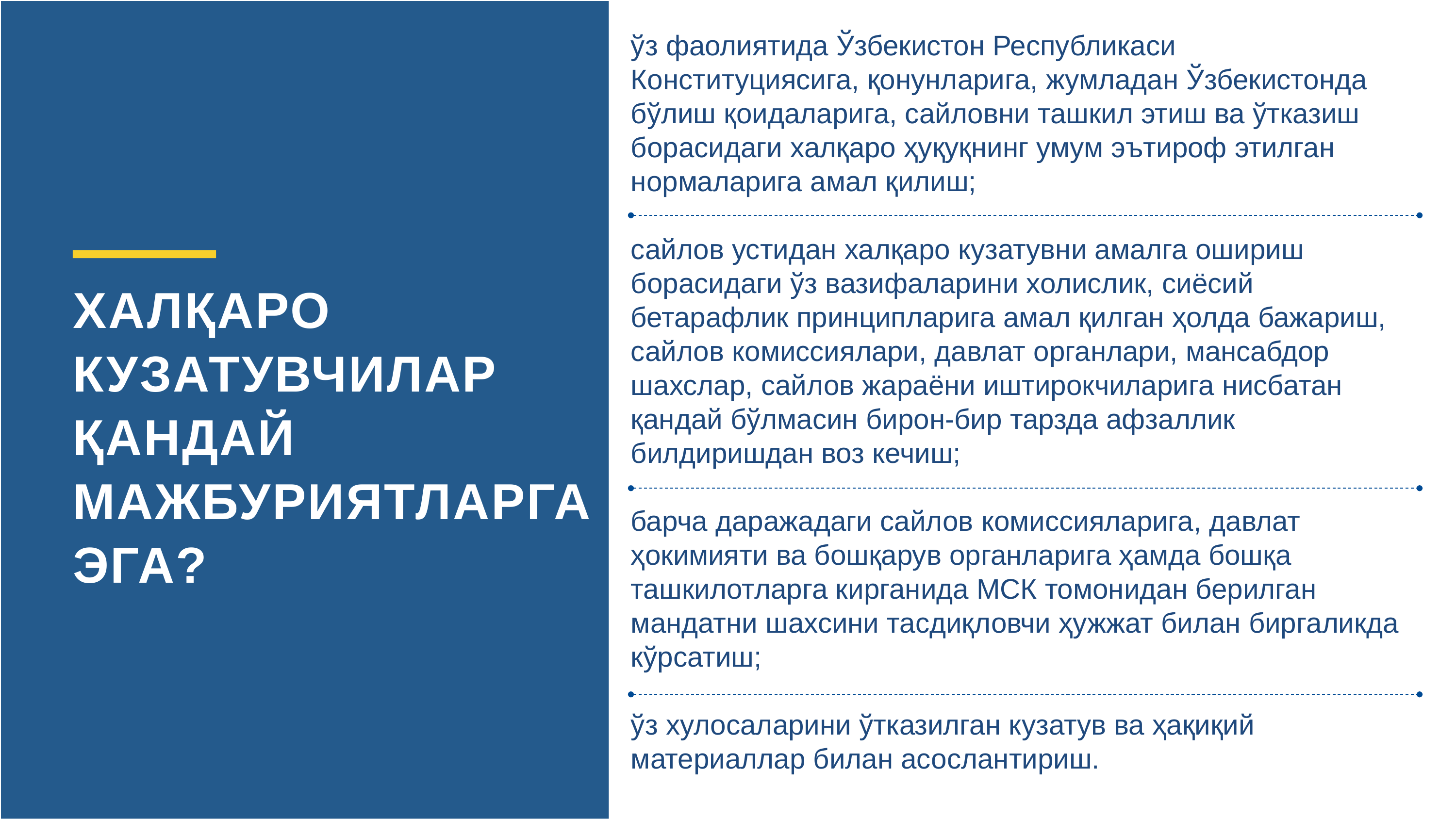

ўз фаолиятида Ўзбекистон Республикаси  Конституциясига, қонунларига, жумладан Ўзбекистонда бўлиш қоидаларига, сайловни ташкил этиш ва ўтказиш борасидаги халқаро ҳуқуқнинг умум эътироф этилган нормаларига амал қилиш;

сайлов устидан халқаро кузатувни амалга ошириш борасидаги ўз вазифаларини холислик, сиёсий бетарафлик принципларига амал қилган ҳолда бажариш, сайлов комиссиялари, давлат органлари, мансабдор шахслар, сайлов жараёни иштирокчиларига нисбатан қандай бўлмасин бирон-бир тарзда афзаллик билдиришдан воз кечиш;

барча даражадаги сайлов комиссияларига, давлат ҳокимияти ва бошқарув органларига ҳамда бошқа ташкилотларга кирганида МСК томонидан берилган мандатни шахсини тасдиқловчи ҳужжат билан биргаликда кўрсатиш;

ўз хулосаларини ўтказилган кузатув ва ҳақиқий материаллар билан асослантириш.

ХАЛҚАРО КУЗАТУВЧИЛАР ҚАНДАЙ МАЖБУРИЯТЛАРГА ЭГА?